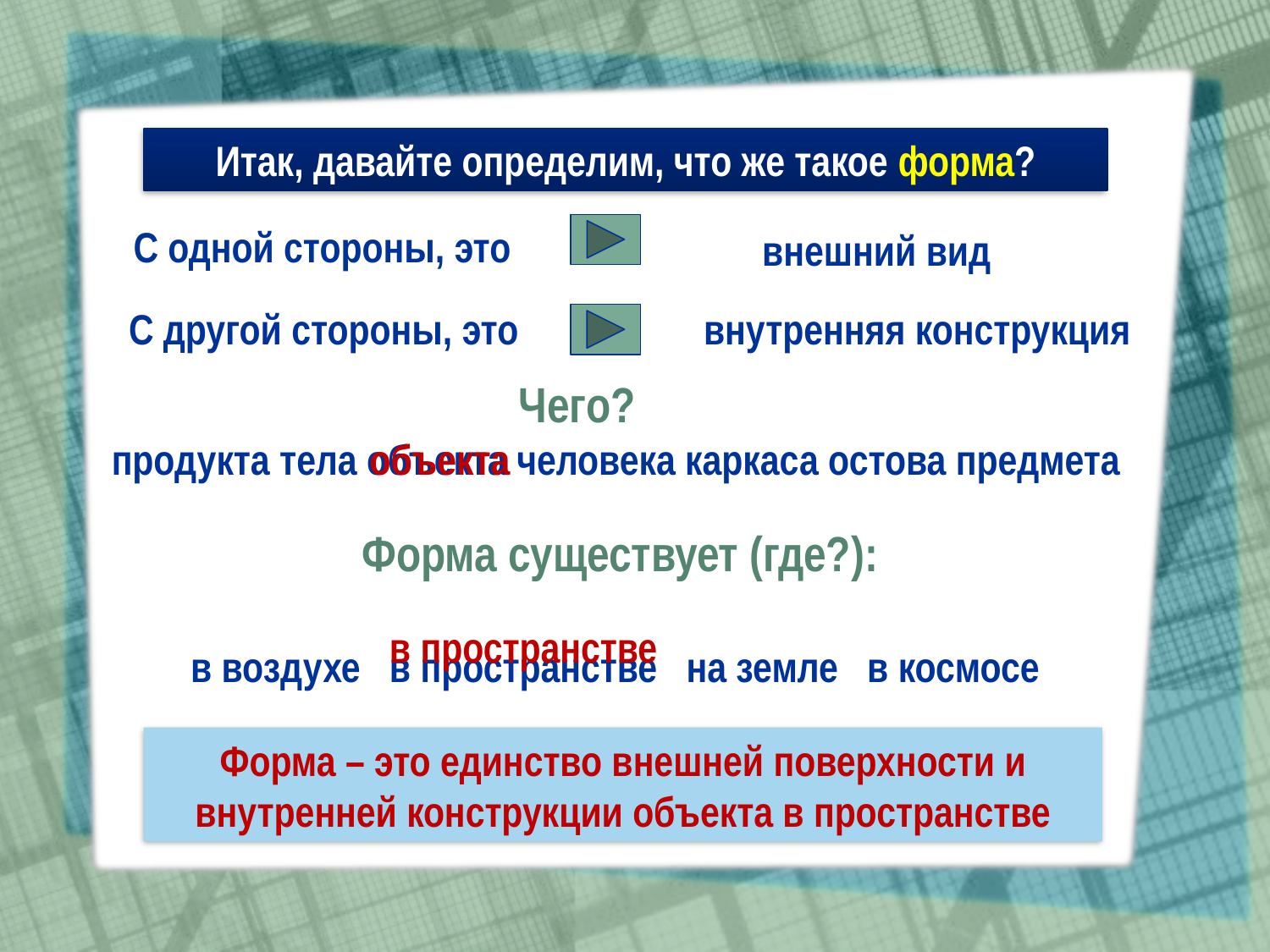

Итак, давайте определим, что же такое форма?
С одной стороны, это

внешний вид
С другой стороны, это
внутренняя конструкция

Чего?
продукта тела объекта человека каркаса остова предмета
объекта
Форма существует (где?):

в воздухе   в пространстве   на земле   в космосе
в пространстве
Форма – это единство внешней поверхности и внутренней конструкции объекта в пространстве